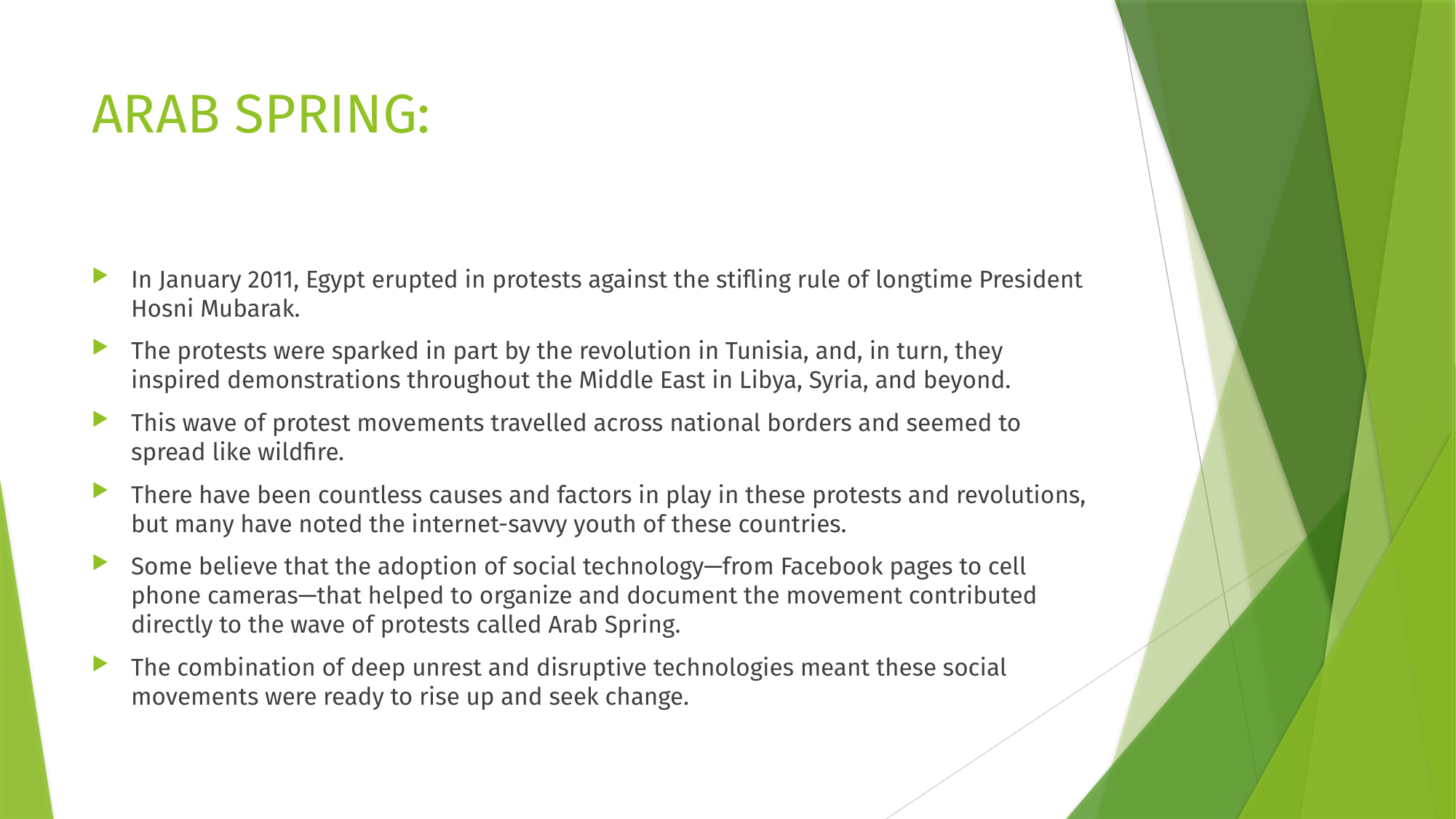

# ARAB SPRING:
In January 2011, Egypt erupted in protests against the stifling rule of longtime President Hosni Mubarak.
The protests were sparked in part by the revolution in Tunisia, and, in turn, they inspired demonstrations throughout the Middle East in Libya, Syria, and beyond.
This wave of protest movements travelled across national borders and seemed to spread like wildfire.
There have been countless causes and factors in play in these protests and revolutions, but many have noted the internet-savvy youth of these countries.
Some believe that the adoption of social technology—from Facebook pages to cell phone cameras—that helped to organize and document the movement contributed directly to the wave of protests called Arab Spring.
The combination of deep unrest and disruptive technologies meant these social movements were ready to rise up and seek change.